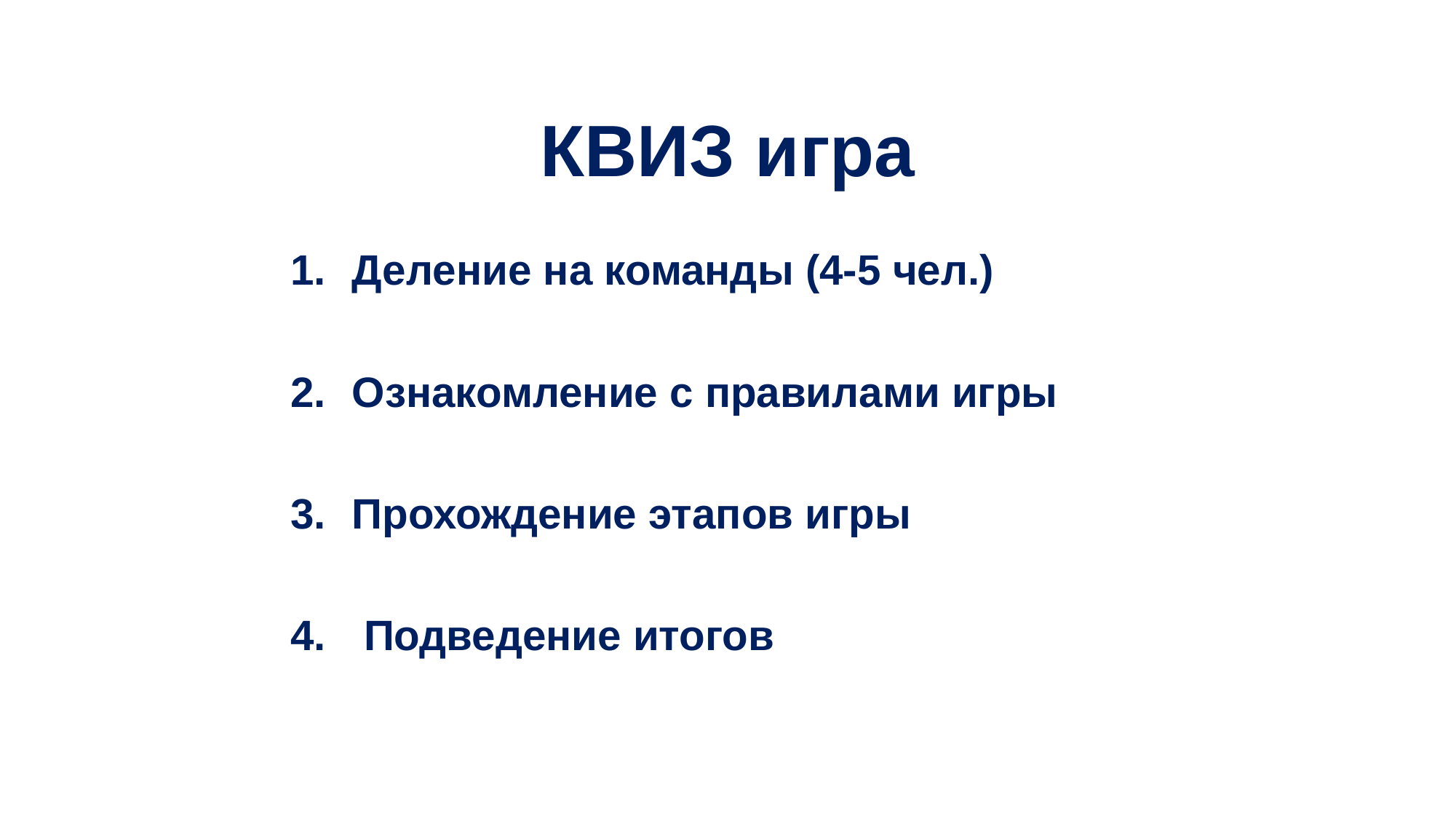

# КВИЗ игра
Деление на команды (4-5 чел.)

Ознакомление с правилами игры

Прохождение этапов игры

 Подведение итогов